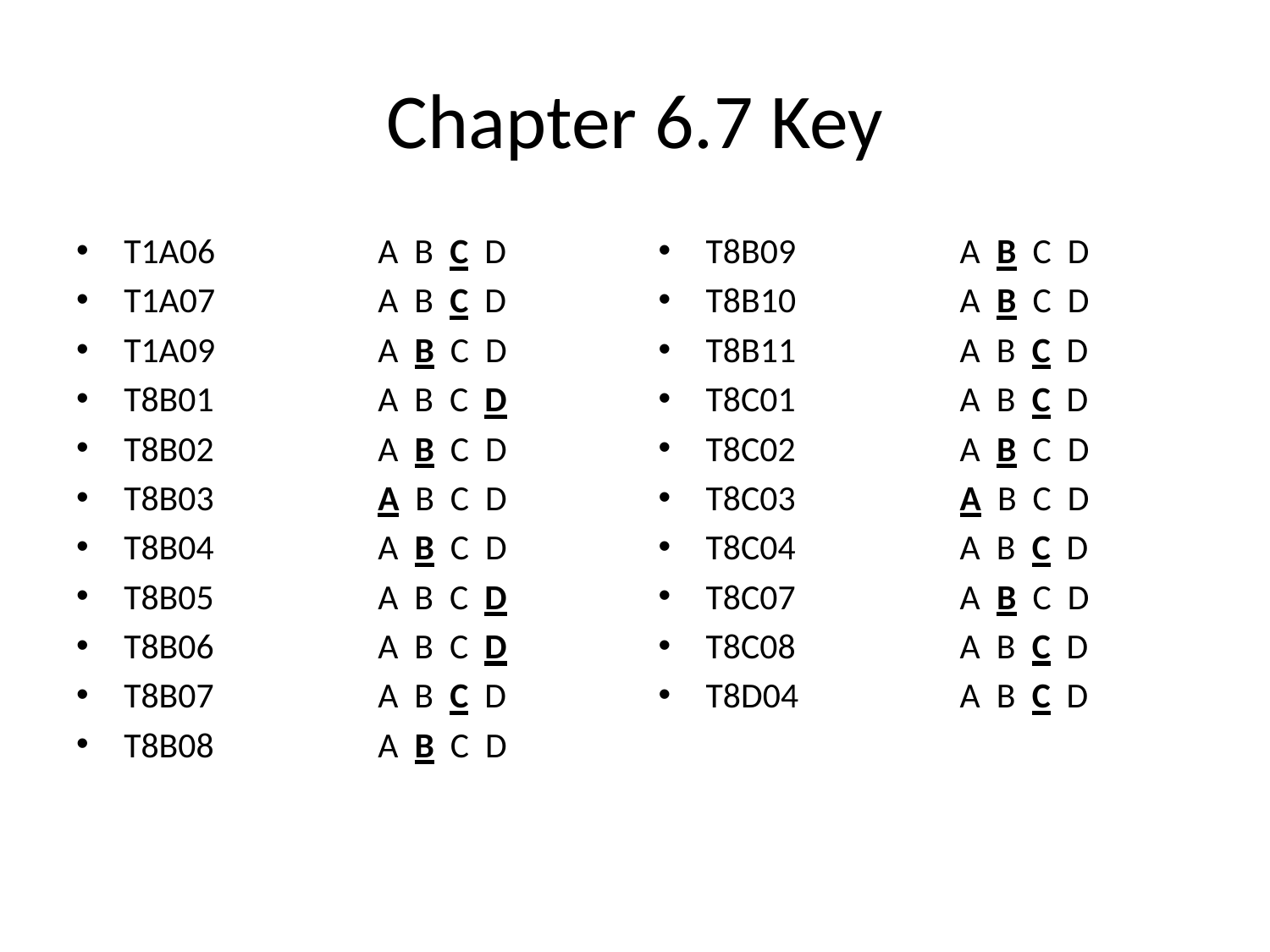

# Chapter 6.7 Key
T1A06		A  B  C  D
T1A07		A  B  C  D
T1A09		A  B  C  D
T8B01		A  B  C  D
T8B02		A  B  C  D
T8B03		A  B  C  D
T8B04		A  B  C  D
T8B05		A  B  C  D
T8B06		A  B  C  D
T8B07		A  B  C  D
T8B08		A  B  C  D
T8B09		A  B  C  D
T8B10		A  B  C  D
T8B11		A  B  C  D
T8C01		A  B  C  D
T8C02		A  B  C  D
T8C03		A  B  C  D
T8C04		A  B  C  D
T8C07		A  B  C  D
T8C08		A  B  C  D
T8D04		A  B  C  D